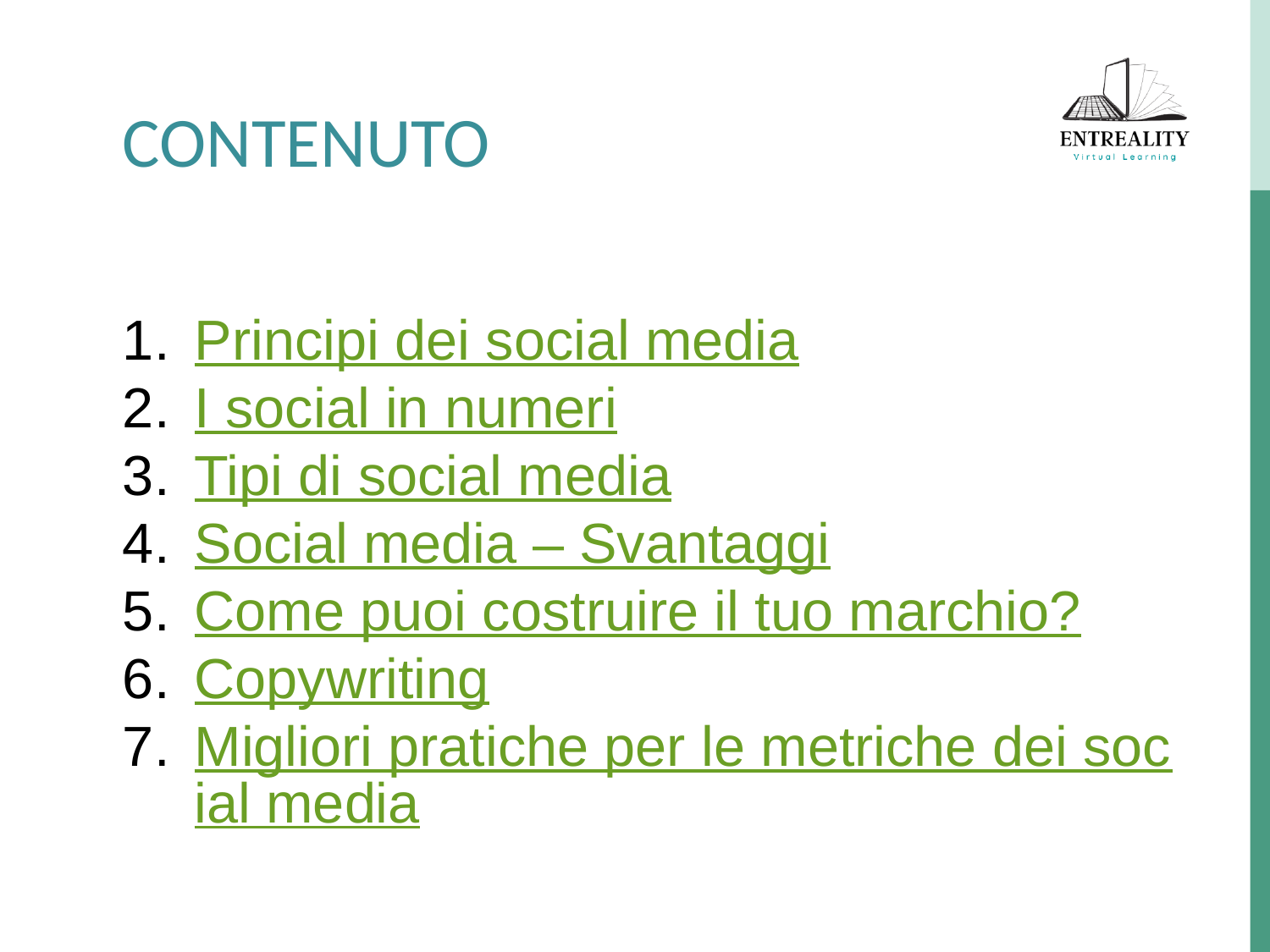

CONTENUTO
Principi dei social media
I social in numeri
Tipi di social media
Social media – Svantaggi
Come puoi costruire il tuo marchio?
Copywriting
Migliori pratiche per le metriche dei social media